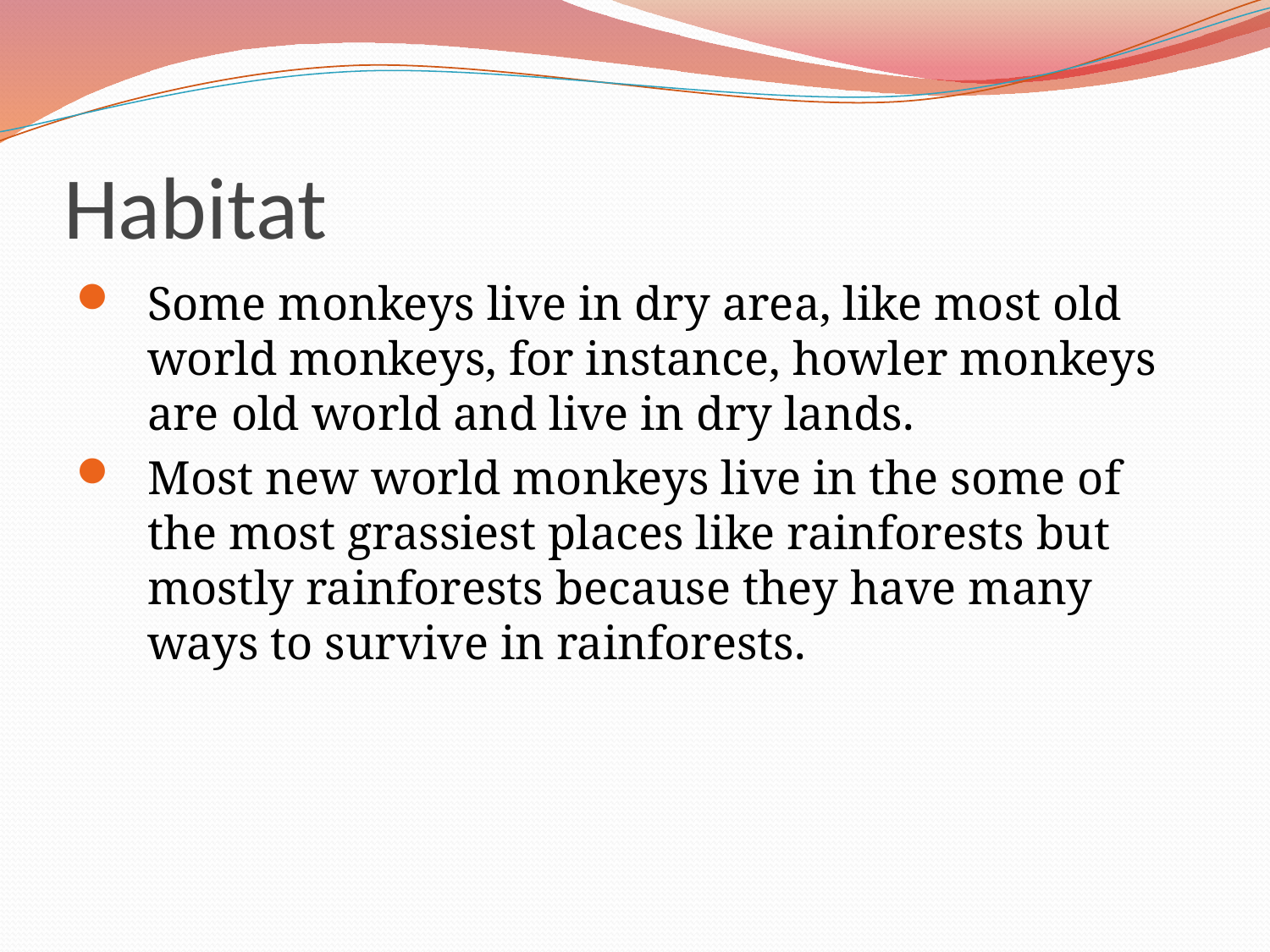

# Habitat
Some monkeys live in dry area, like most old world monkeys, for instance, howler monkeys are old world and live in dry lands.
Most new world monkeys live in the some of the most grassiest places like rainforests but mostly rainforests because they have many ways to survive in rainforests.